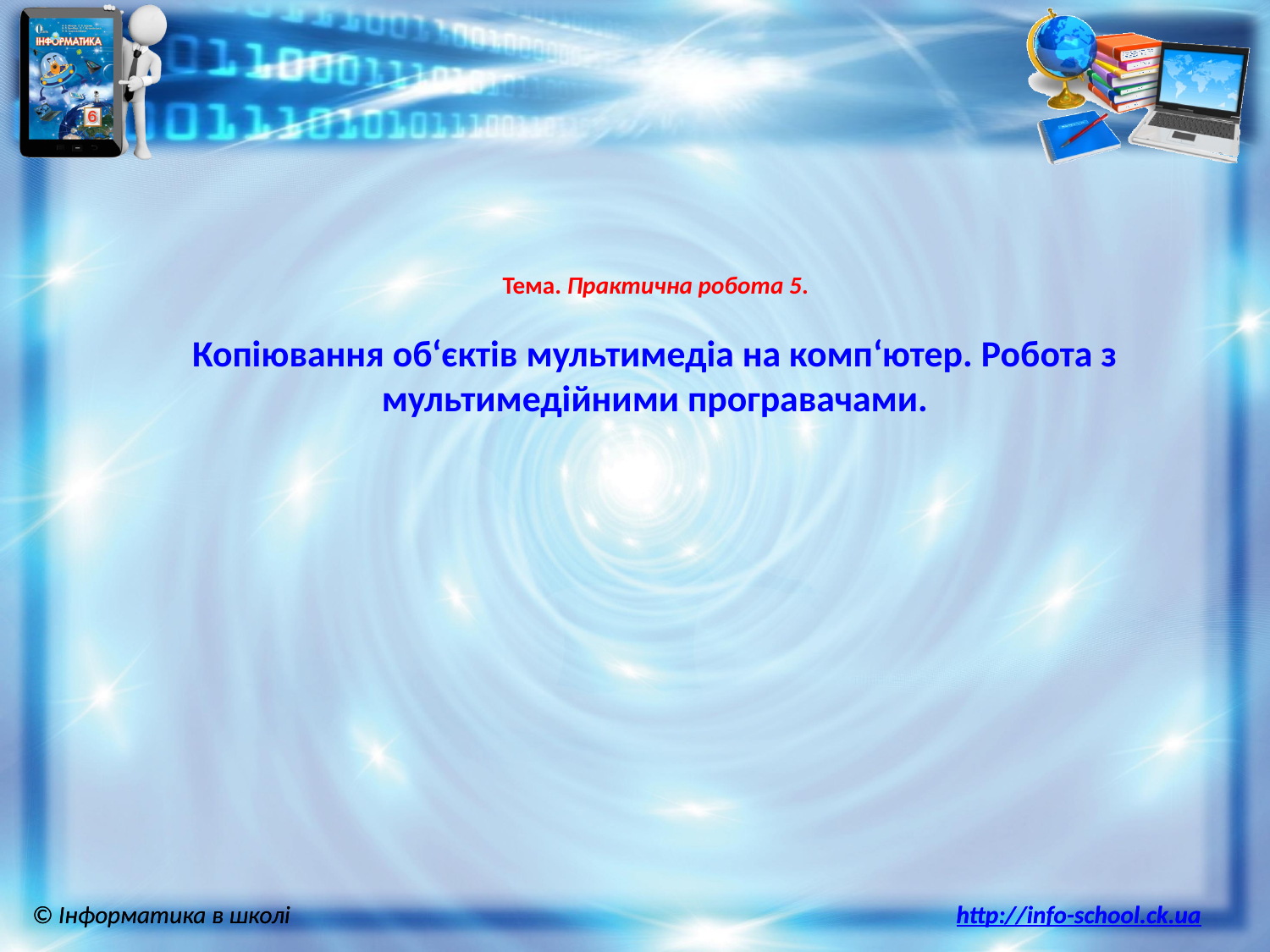

# Тема. Практична робота 5. Копіювання об‘єктів мультимедіа на комп‘ютер. Робота з мультимедійними програвачами.